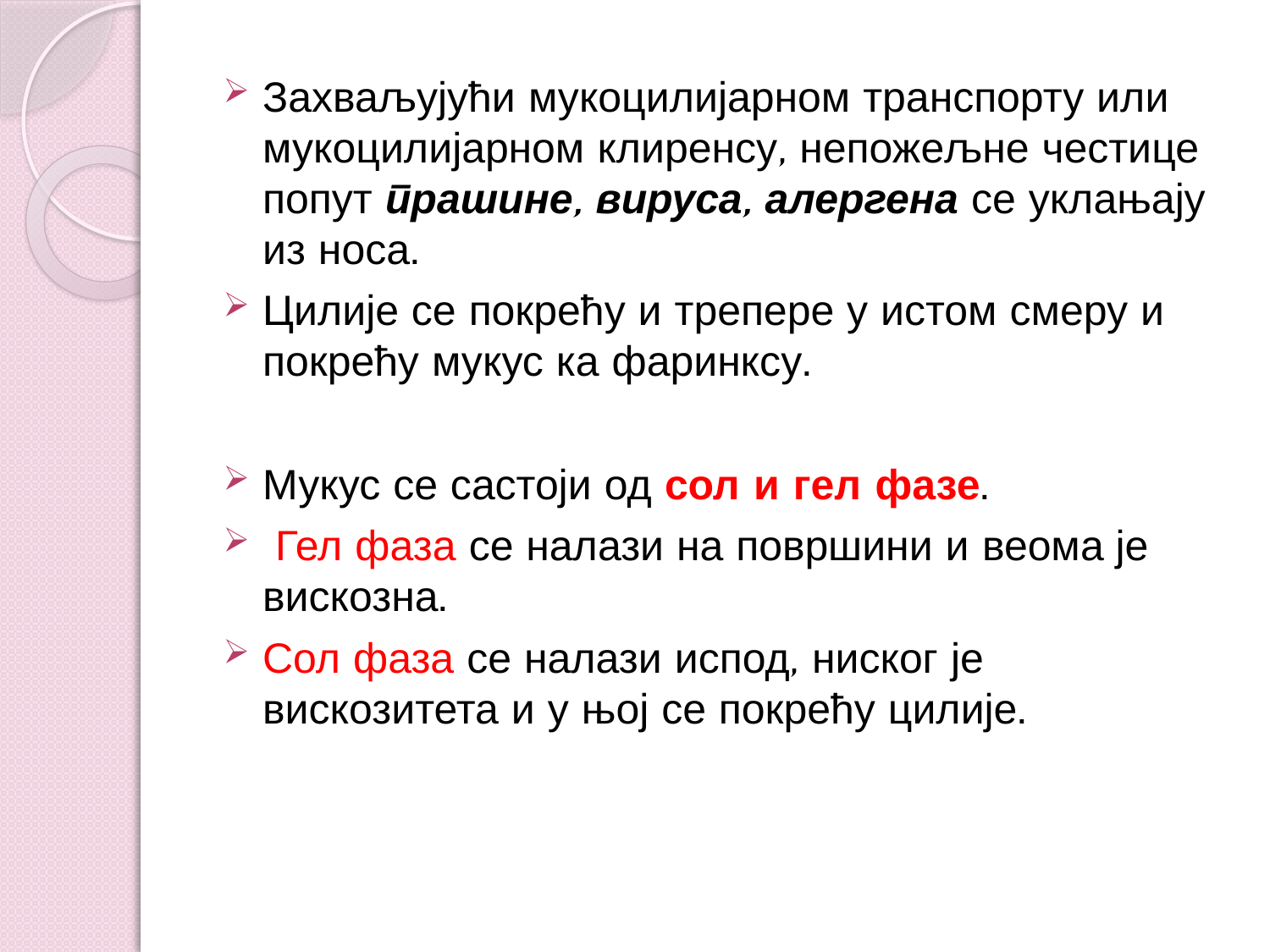

Захваљујући мукоцилијарном транспорту или мукоцилијарном клиренсу, непожељне честице попут прашине, вируса, алергена се уклањају из носа.
Цилије се покрећу и трепере у истом смеру и покрећу мукус ка фаринксу.

Мукус се састоји од сол и гел фазе.
 Гел фаза се налази на површини и веома је вискозна.
Сол фаза се налази испод, ниског је вискозитета и у њој се покрећу цилије.